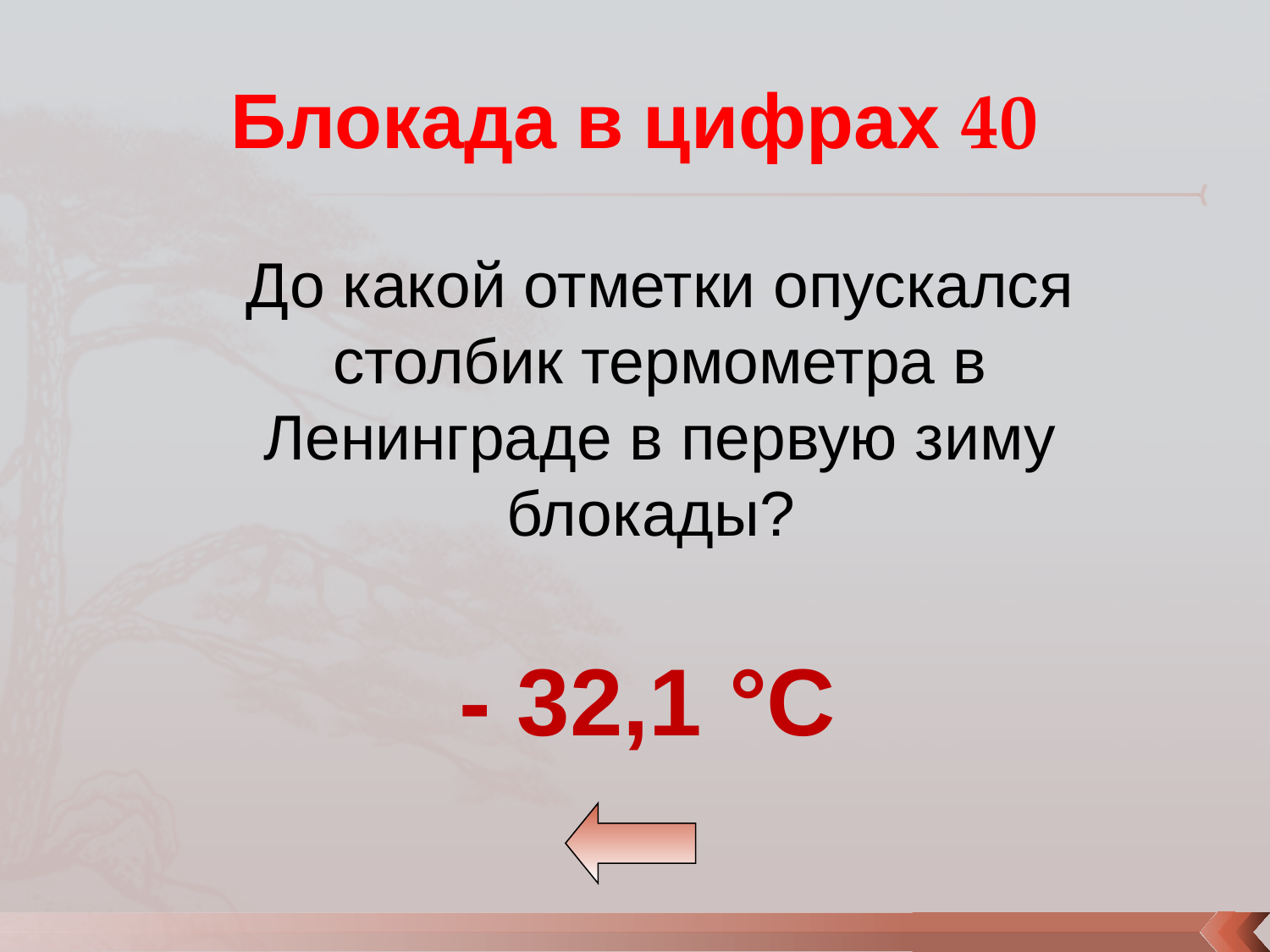

# Блокада в цифрах 40

До какой отметки опускался столбик термометра в Ленинграде в первую зиму блокады?
- 32,1 °C